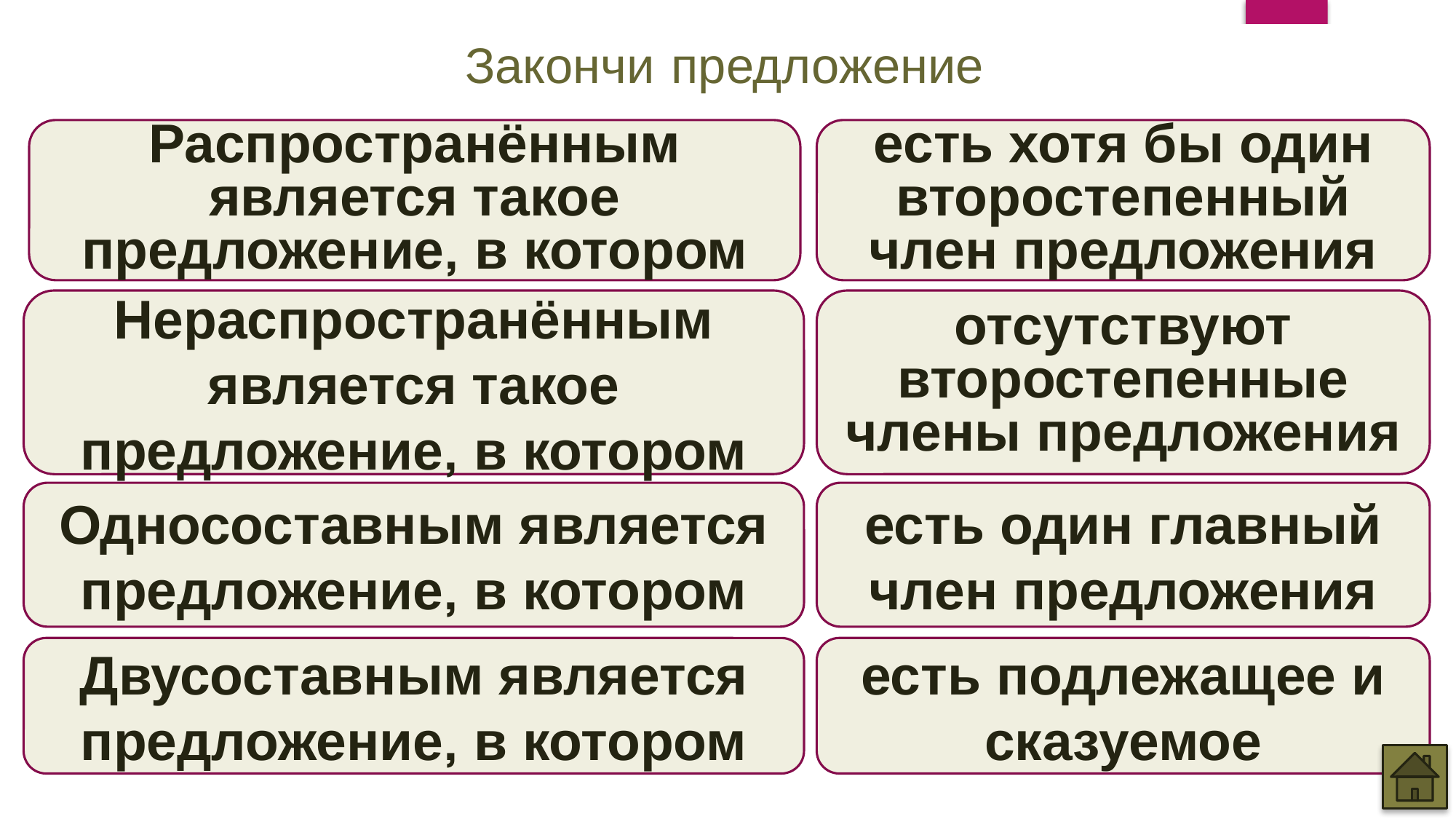

Закончи предложение
Распространённым является такое предложение, в котором
есть хотя бы один второстепенный член предложения
Нераспространённым является такое предложение, в котором
отсутствуют второстепенные члены предложения
Односоставным является предложение, в котором
есть один главный член предложения
Двусоставным является предложение, в котором
есть подлежащее и сказуемое